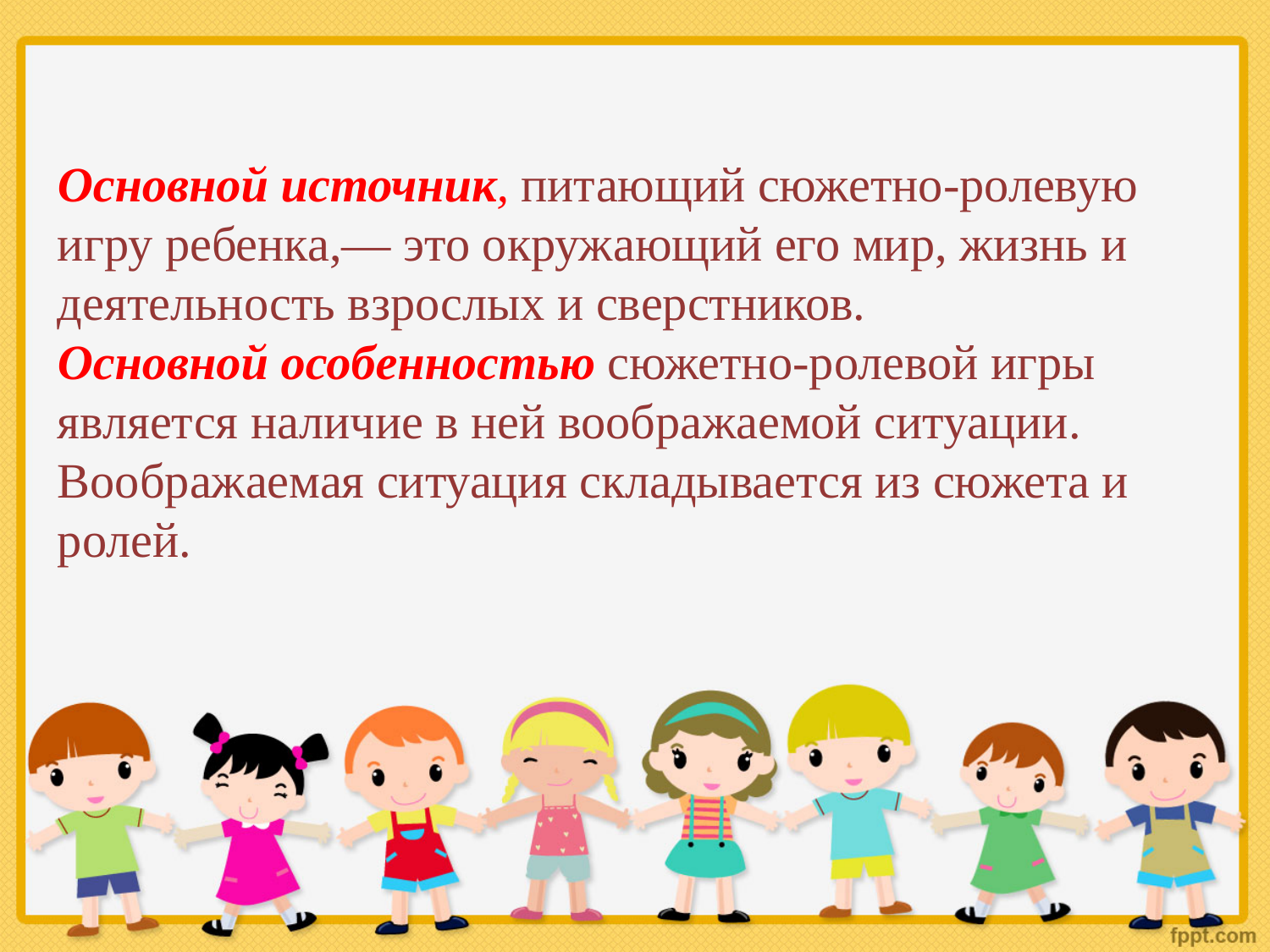

Основной источник, питающий сюжетно-ролевую игру ребенка,— это окружающий его мир, жизнь и деятельность взрослых и сверстников.
Основной особенностью сюжетно-ролевой игры является наличие в ней воображаемой ситуации. Воображаемая ситуация складывается из сюжета и ролей.